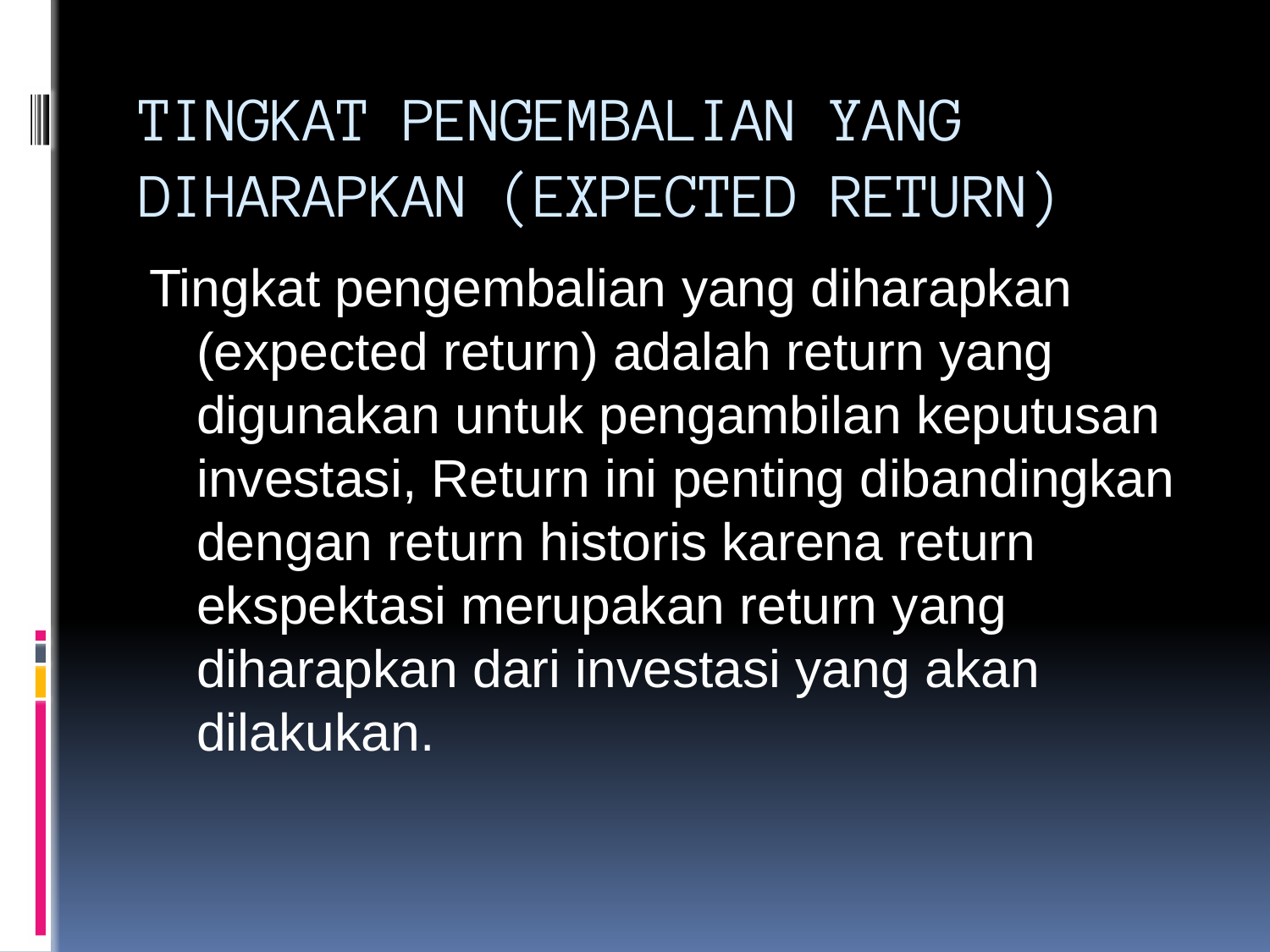

# TINGKAT PENGEMBALIAN YANG DIHARAPKAN (EXPECTED RETURN)
Tingkat pengembalian yang diharapkan (expected return) adalah return yang digunakan untuk pengambilan keputusan investasi, Return ini penting dibandingkan dengan return historis karena return ekspektasi merupakan return yang diharapkan dari investasi yang akan dilakukan.